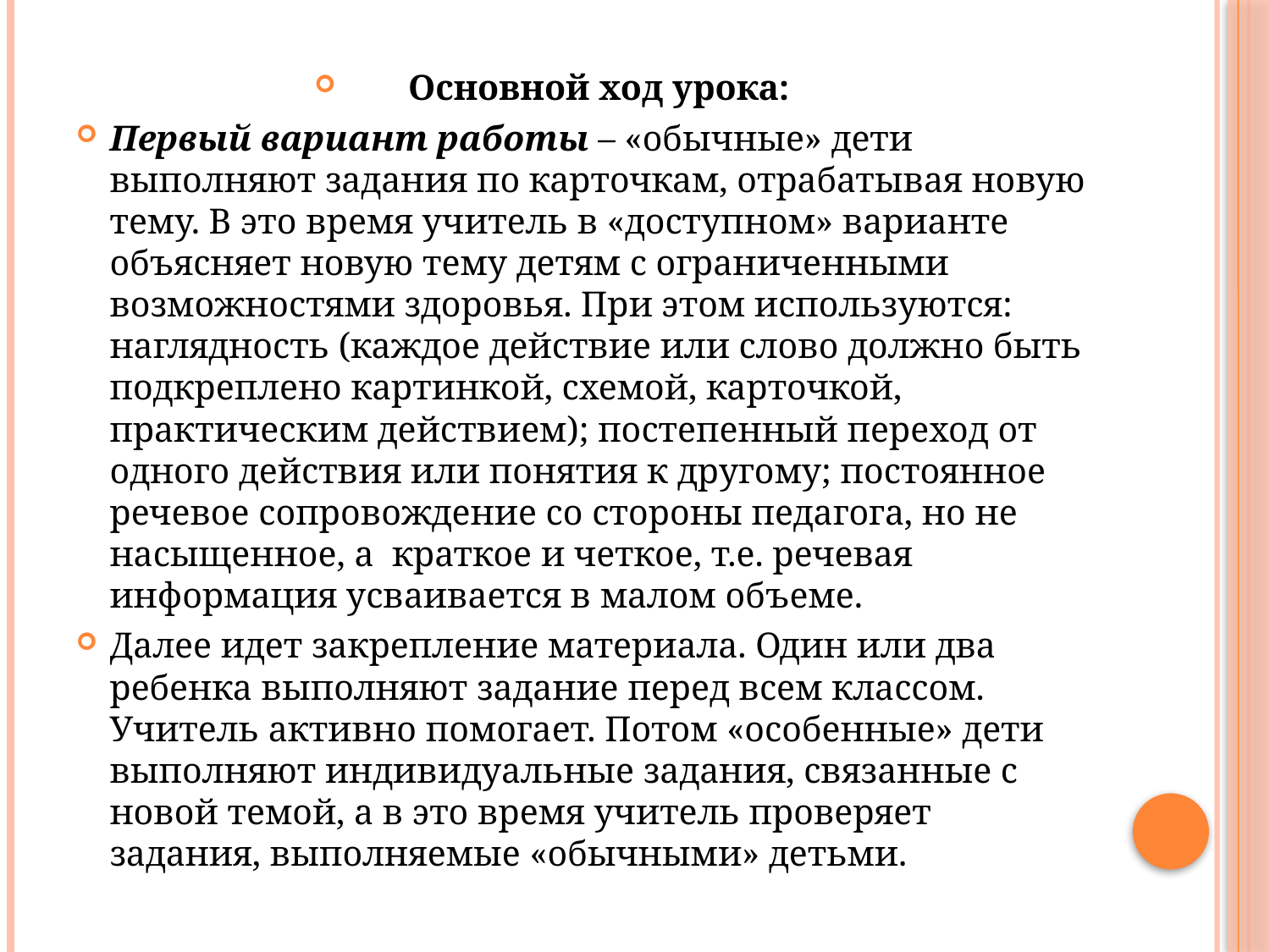

Основной ход урока:
Первый вариант работы – «обычные» дети выполняют задания по карточкам, отрабатывая новую тему. В это время учитель в «доступном» варианте объясняет новую тему детям с ограниченными возможностями здоровья. При этом используются: наглядность (каждое действие или слово должно быть подкреплено картинкой, схемой, карточкой, практическим действием); постепенный переход от одного действия или понятия к другому; постоянное речевое сопровождение со стороны педагога, но не насыщенное, а  краткое и четкое, т.е. речевая информация усваивается в малом объеме.
Далее идет закрепление материала. Один или два ребенка выполняют задание перед всем классом. Учитель активно помогает. Потом «особенные» дети выполняют индивидуальные задания, связанные с новой темой, а в это время учитель проверяет задания, выполняемые «обычными» детьми.